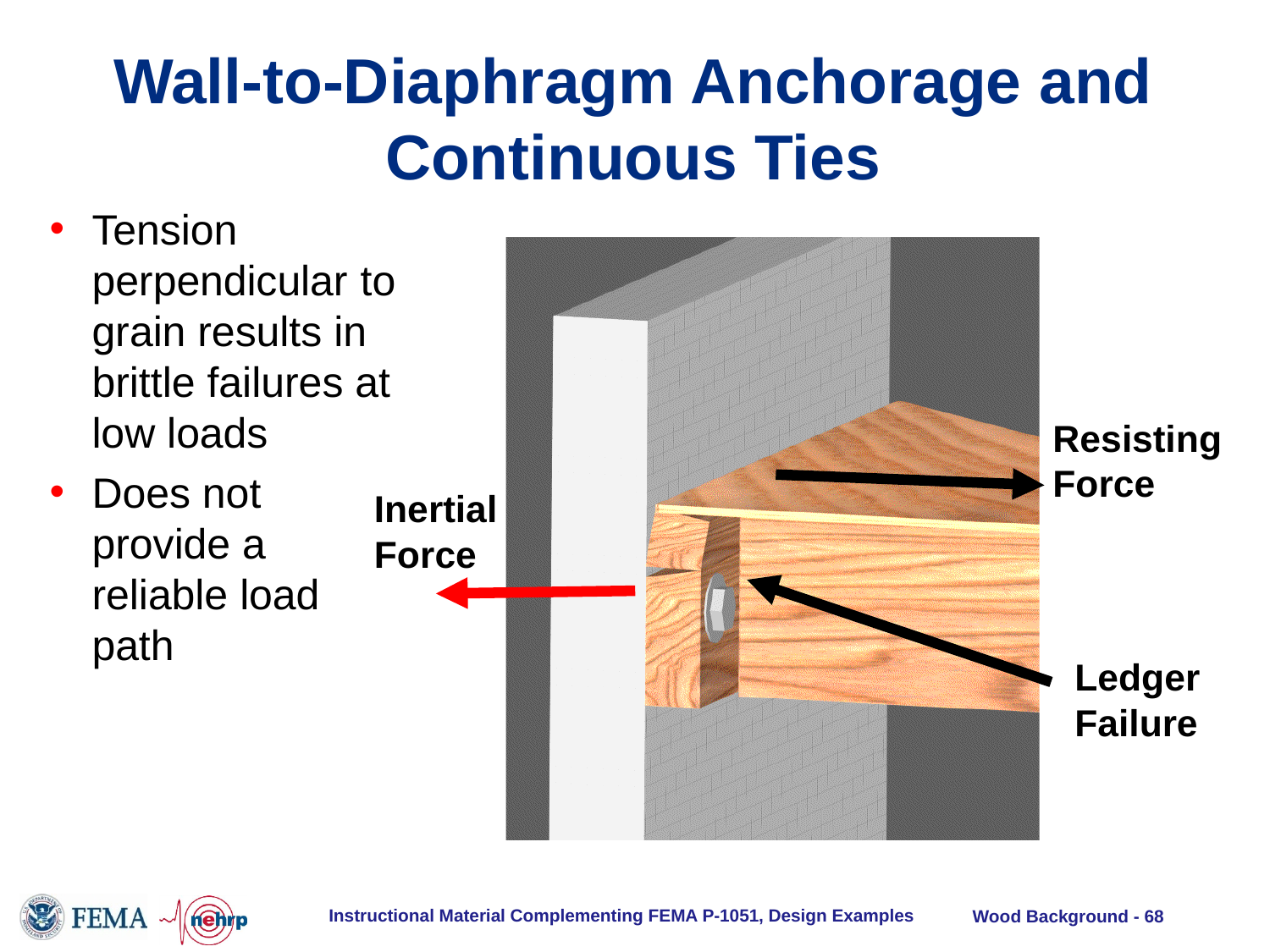

# Wall-to-Diaphragm Anchorage and Continuous Ties
Tension perpendicular to grain results in brittle failures at low loads
Does not provide a reliable load path

Resisting Force
Inertial Force
Ledger Failure